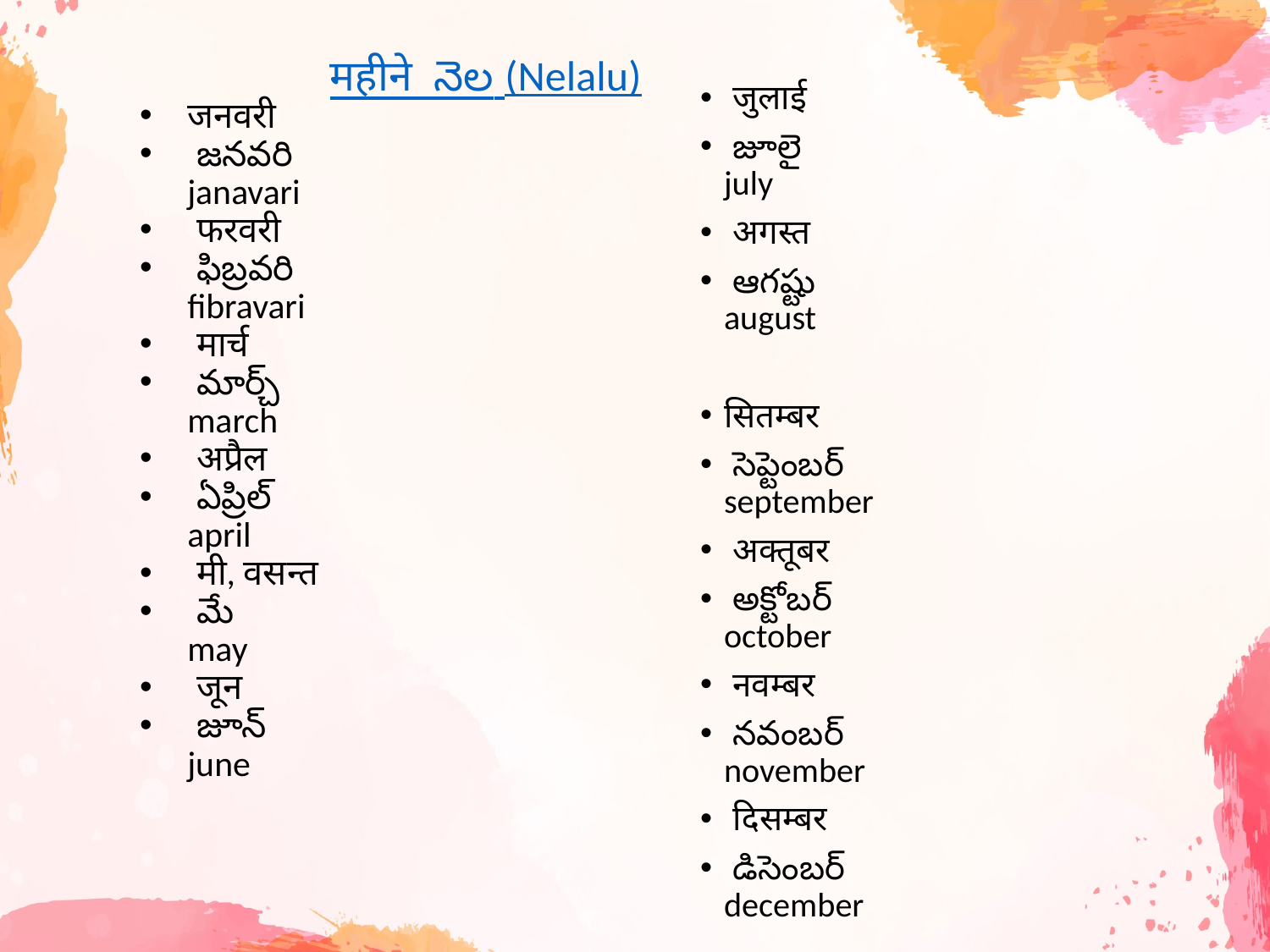

महीने  నెల (Nelalu)
 जुलाई
 జూలై
july
 अगस्त
 ఆగష్టు
august

सितम्बर
 సెప్టెంబర్
september
 अक्तूबर
 అక్టోబర్
october
 नवम्बर
 నవంబర్
november
 दिसम्बर
 డిసెంబర్
december

जनवरी
 జనవరి
janavari
 फरवरी
 ఫిబ్రవరి
fibravari
 मार्च
 మార్చ్
march
 अप्रैल
 ఏప్రిల్
april
 मी, वसन्त
 మే
may
 जून
 జూన్
june